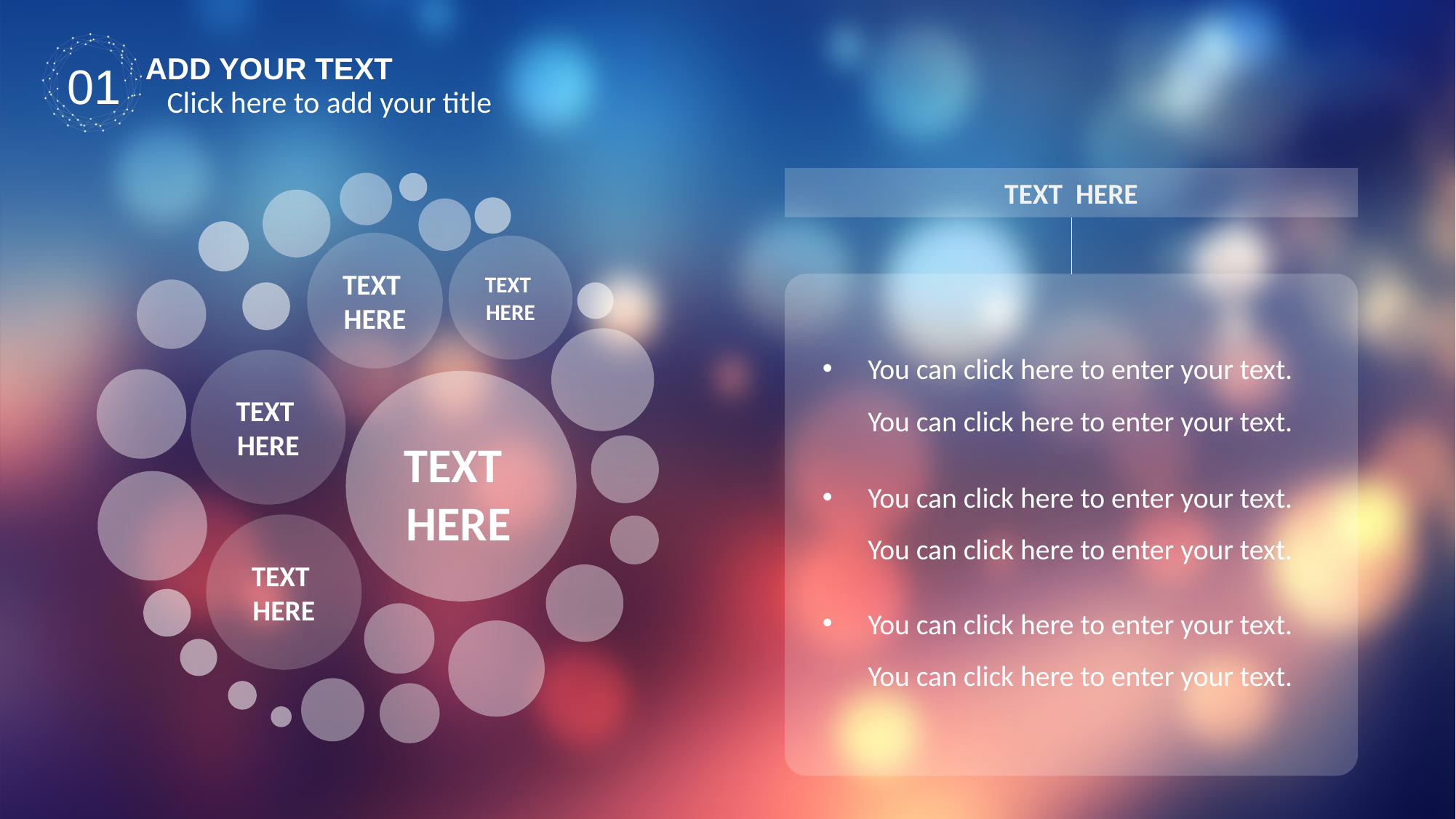

ADD YOUR TEXT
01
Click here to add your title
TEXT  HERE

TEXT  HERE
TEXT  HERE

You can click here to enter your text. You can click here to enter your text.
You can click here to enter your text. You can click here to enter your text.
You can click here to enter your text. You can click here to enter your text.

TEXT  HERE

TEXT  HERE

TEXT  HERE